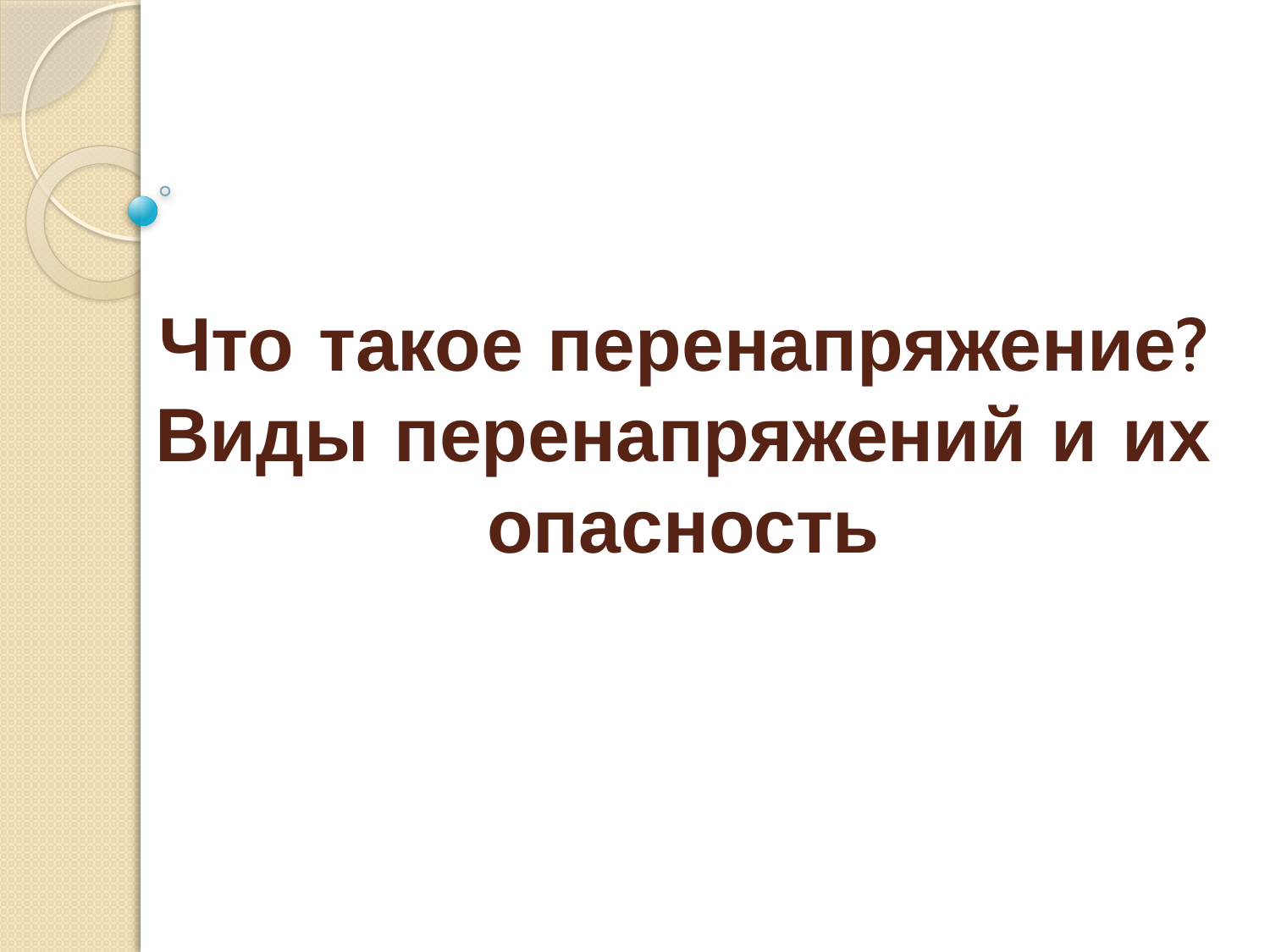

# Что такое перенапряжение? Виды перенапряжений и их опасность